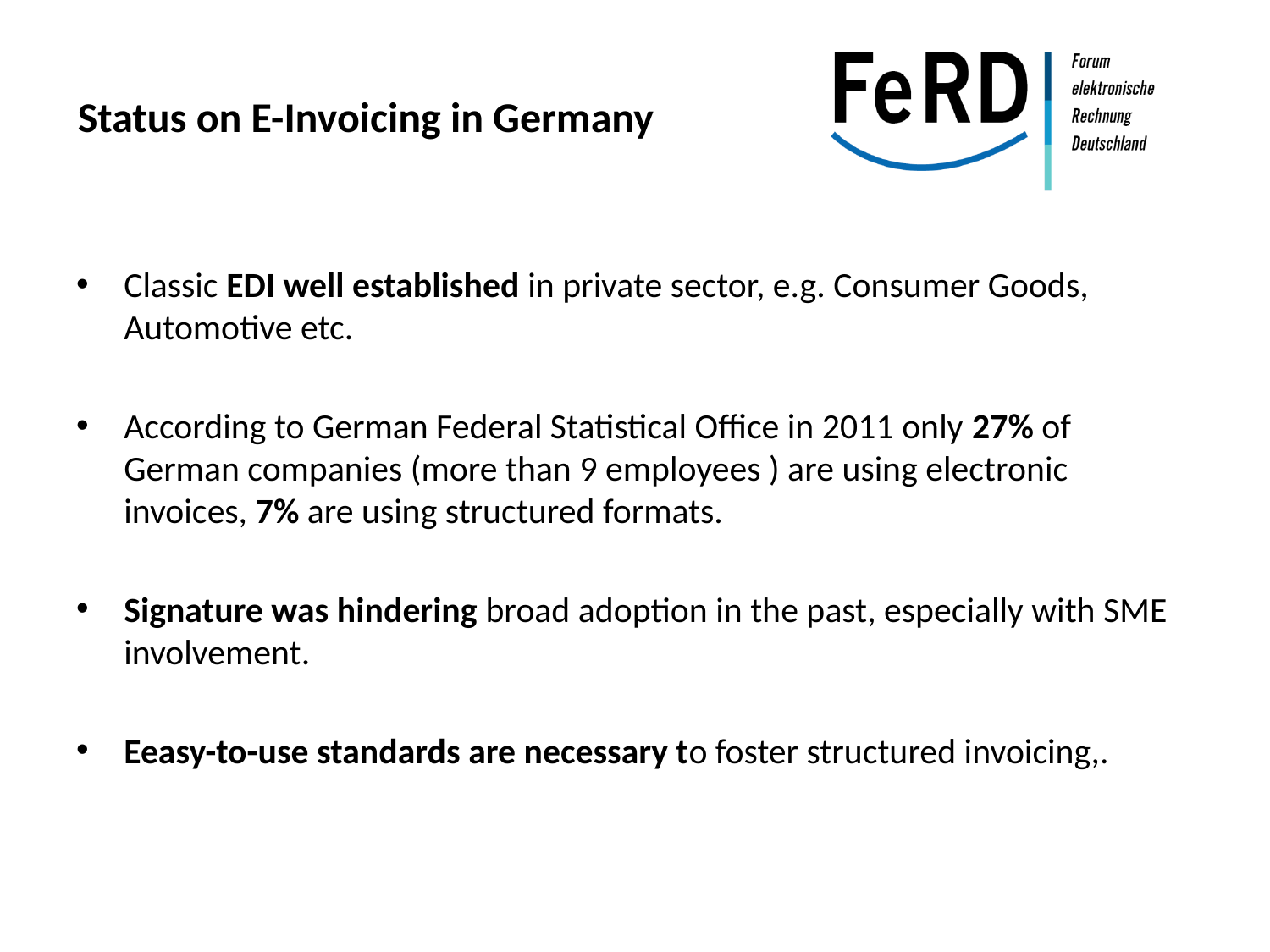

# Status on E-Invoicing in Germany
Classic EDI well established in private sector, e.g. Consumer Goods, Automotive etc.

According to German Federal Statistical Office in 2011 only 27% of German companies (more than 9 employees ) are using electronic invoices, 7% are using structured formats.

Signature was hindering broad adoption in the past, especially with SME involvement.

Eeasy-to-use standards are necessary to foster structured invoicing,.